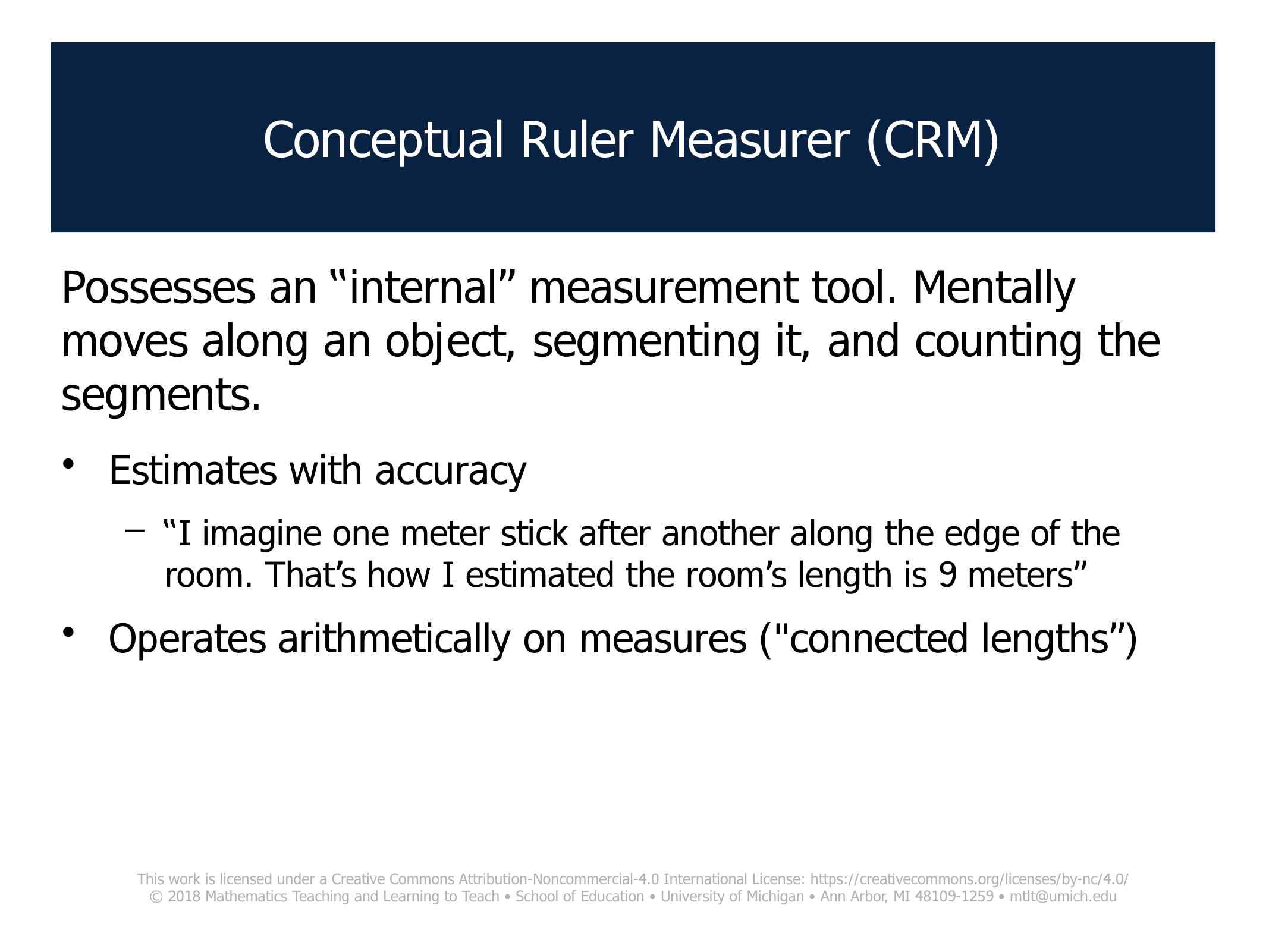

# Conceptual Ruler Measurer (CRM)
Possesses an “internal” measurement tool. Mentally moves along an object, segmenting it, and counting the segments.
Estimates with accuracy
“I imagine one meter stick after another along the edge of the room. That’s how I estimated the room’s length is 9 meters”
Operates arithmetically on measures ("connected lengths”)
This work is licensed under a Creative Commons Attribution-Noncommercial-4.0 International License: https://creativecommons.org/licenses/by-nc/4.0/
© 2018 Mathematics Teaching and Learning to Teach • School of Education • University of Michigan • Ann Arbor, MI 48109-1259 • mtlt@umich.edu